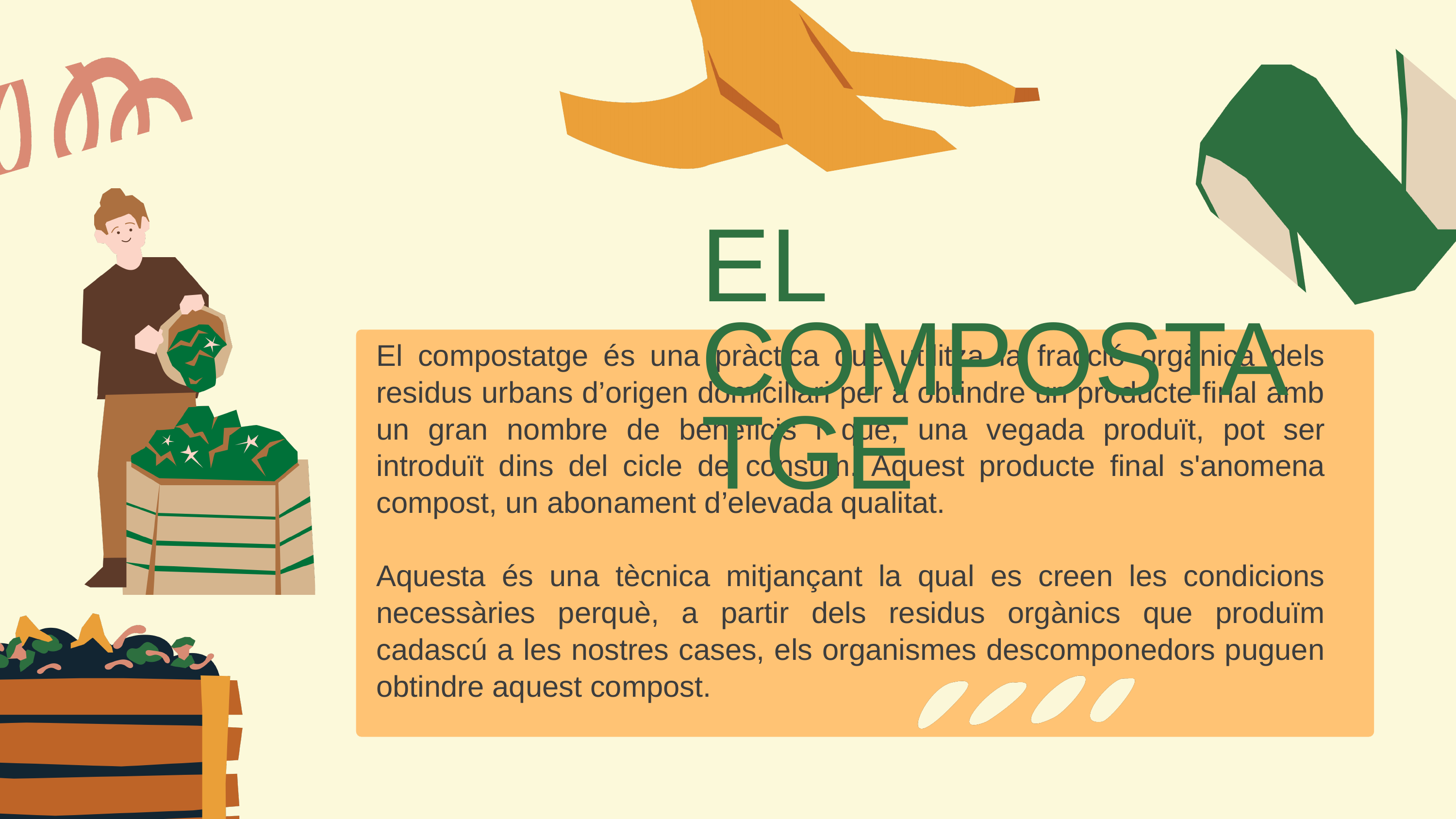

EL COMPOSTATGE

El compostatge és una pràctica que utilitza la fracció orgànica dels residus urbans d’origen domiciliari per a obtindre un producte final amb un gran nombre de beneficis i que, una vegada produït, pot ser introduït dins del cicle de consum. Aquest producte final s'anomena compost, un abonament d’elevada qualitat.

Aquesta és una tècnica mitjançant la qual es creen les condicions necessàries perquè, a partir dels residus orgànics que produïm cadascú a les nostres cases, els organismes descomponedors puguen obtindre aquest compost.